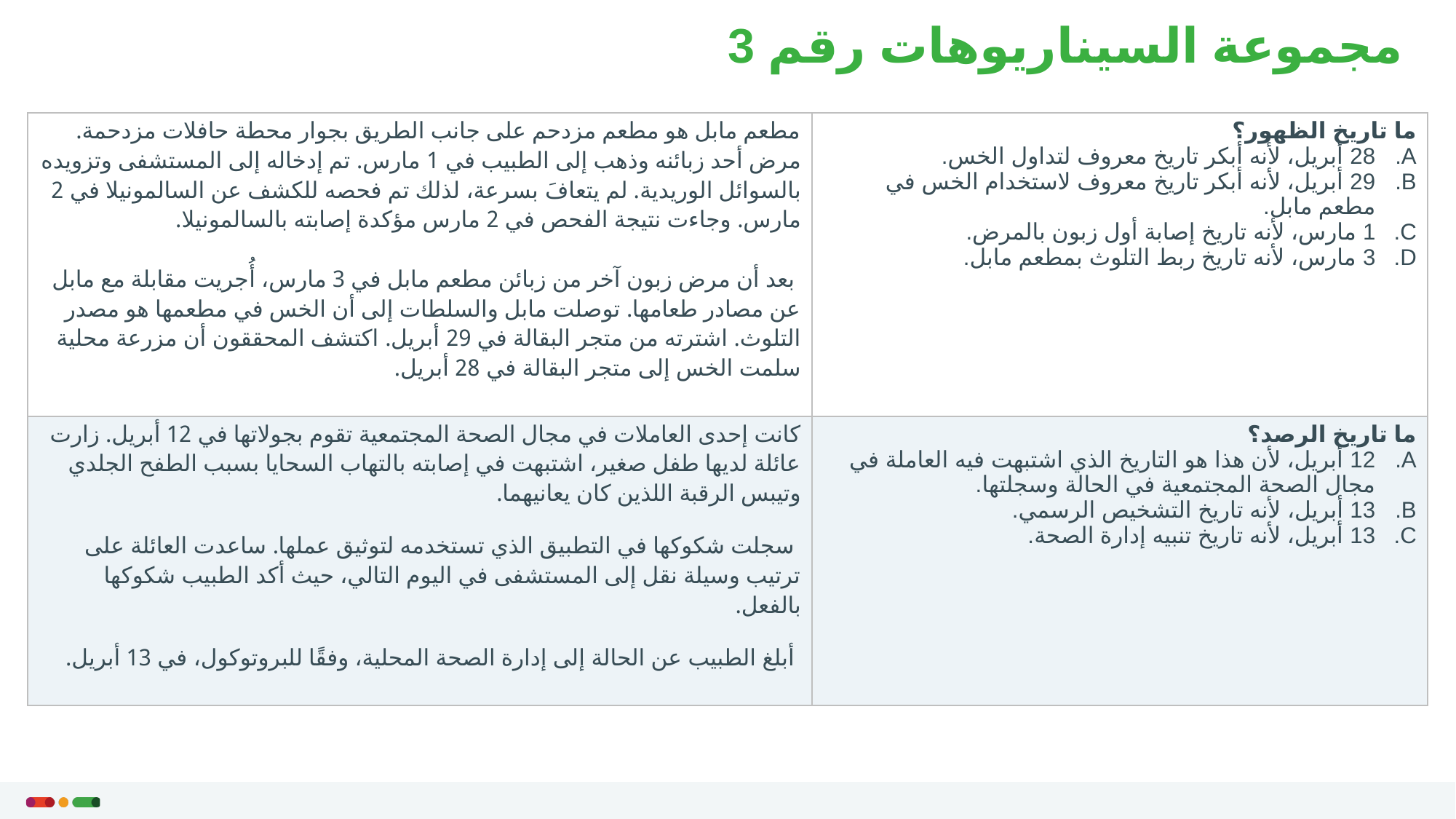

# مجموعة السيناريوهات رقم 3
| مطعم مابل هو مطعم مزدحم على جانب الطريق بجوار محطة حافلات مزدحمة. مرض أحد زبائنه وذهب إلى الطبيب في 1 مارس. تم إدخاله إلى المستشفى وتزويده بالسوائل الوريدية. لم يتعافَ بسرعة، لذلك تم فحصه للكشف عن السالمونيلا في 2 مارس. وجاءت نتيجة الفحص في 2 مارس مؤكدة إصابته بالسالمونيلا.   بعد أن مرض زبون آخر من زبائن مطعم مابل في 3 مارس، أُجريت مقابلة مع مابل عن مصادر طعامها. توصلت مابل والسلطات إلى أن الخس في مطعمها هو مصدر التلوث. اشترته من متجر البقالة في 29 أبريل. اكتشف المحققون أن مزرعة محلية سلمت الخس إلى متجر البقالة في 28 أبريل. | ما تاريخ الظهور؟ 28 أبريل، لأنه أبكر تاريخ معروف لتداول الخس. 29 أبريل، لأنه أبكر تاريخ معروف لاستخدام الخس في مطعم مابل. 1 مارس، لأنه تاريخ إصابة أول زبون بالمرض. 3 مارس، لأنه تاريخ ربط التلوث بمطعم مابل. |
| --- | --- |
| كانت إحدى العاملات في مجال الصحة المجتمعية تقوم بجولاتها في 12 أبريل. زارت عائلة لديها طفل صغير، اشتبهت في إصابته بالتهاب السحايا بسبب الطفح الجلدي وتيبس الرقبة اللذين كان يعانيهما. سجلت شكوكها في التطبيق الذي تستخدمه لتوثيق عملها. ساعدت العائلة على ترتيب وسيلة نقل إلى المستشفى في اليوم التالي، حيث أكد الطبيب شكوكها بالفعل. أبلغ الطبيب عن الحالة إلى إدارة الصحة المحلية، وفقًا للبروتوكول، في 13 أبريل. | ما تاريخ الرصد؟ 12 أبريل، لأن هذا هو التاريخ الذي اشتبهت فيه العاملة في مجال الصحة المجتمعية في الحالة وسجلتها. 13 أبريل، لأنه تاريخ التشخيص الرسمي. 13 أبريل، لأنه تاريخ تنبيه إدارة الصحة. |